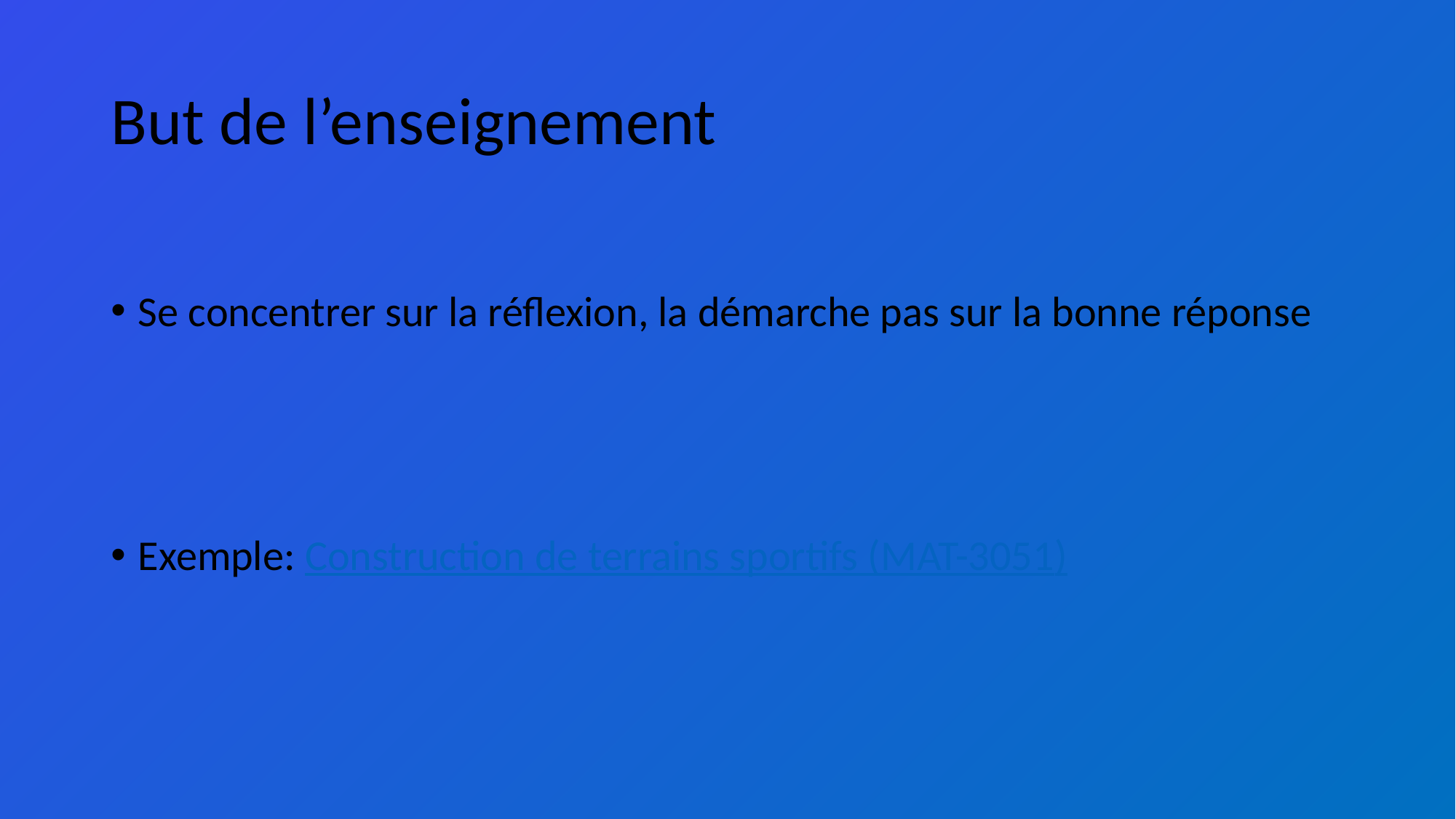

# But de l’enseignement

Se concentrer sur la réflexion, la démarche pas sur la bonne réponse

Exemple: Construction de terrains sportifs (MAT-3051)